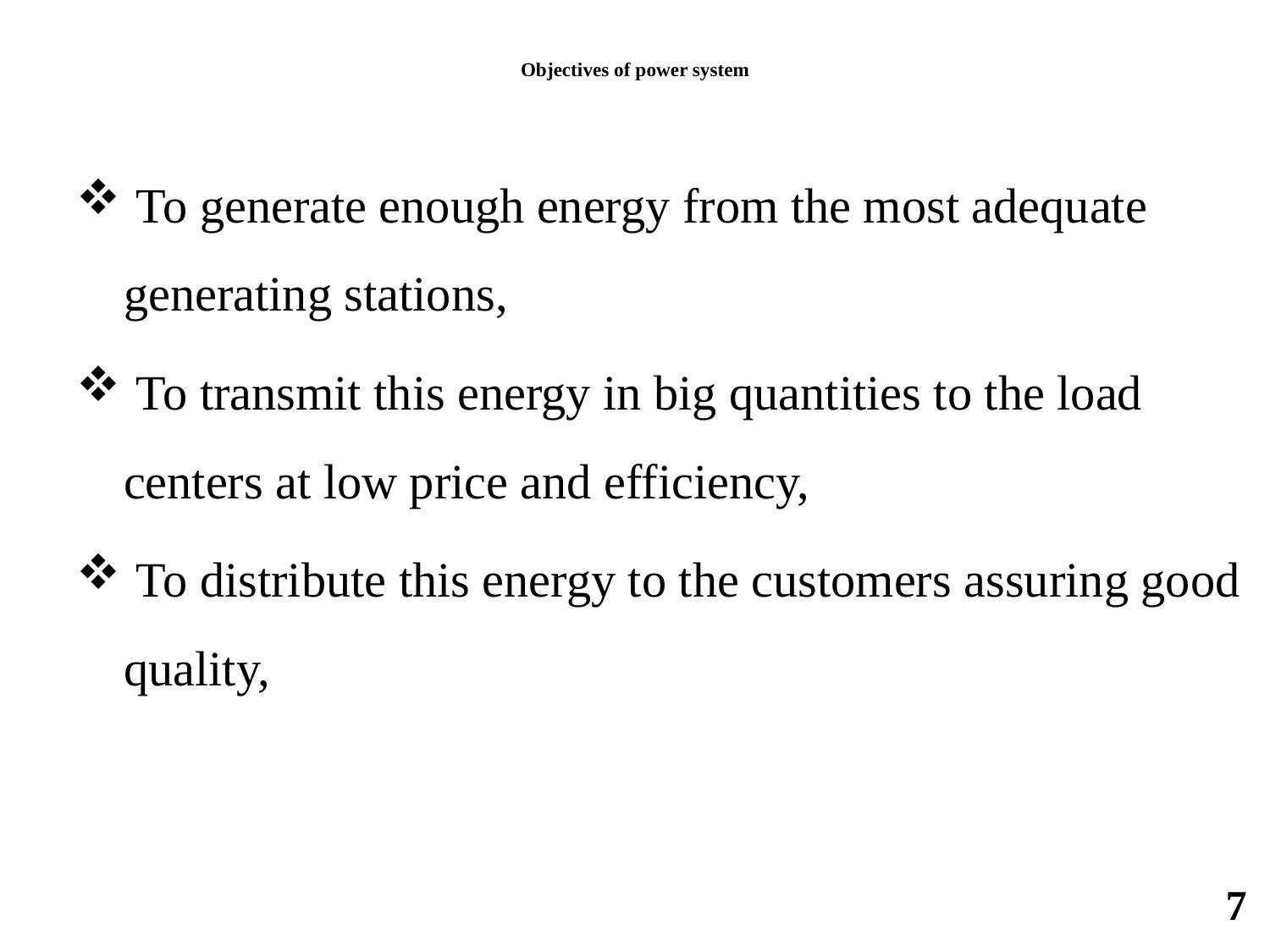

# Objectives of power system
 To generate enough energy from the most adequate generating stations,
 To transmit this energy in big quantities to the load centers at low price and efficiency,
 To distribute this energy to the customers assuring good quality,
7